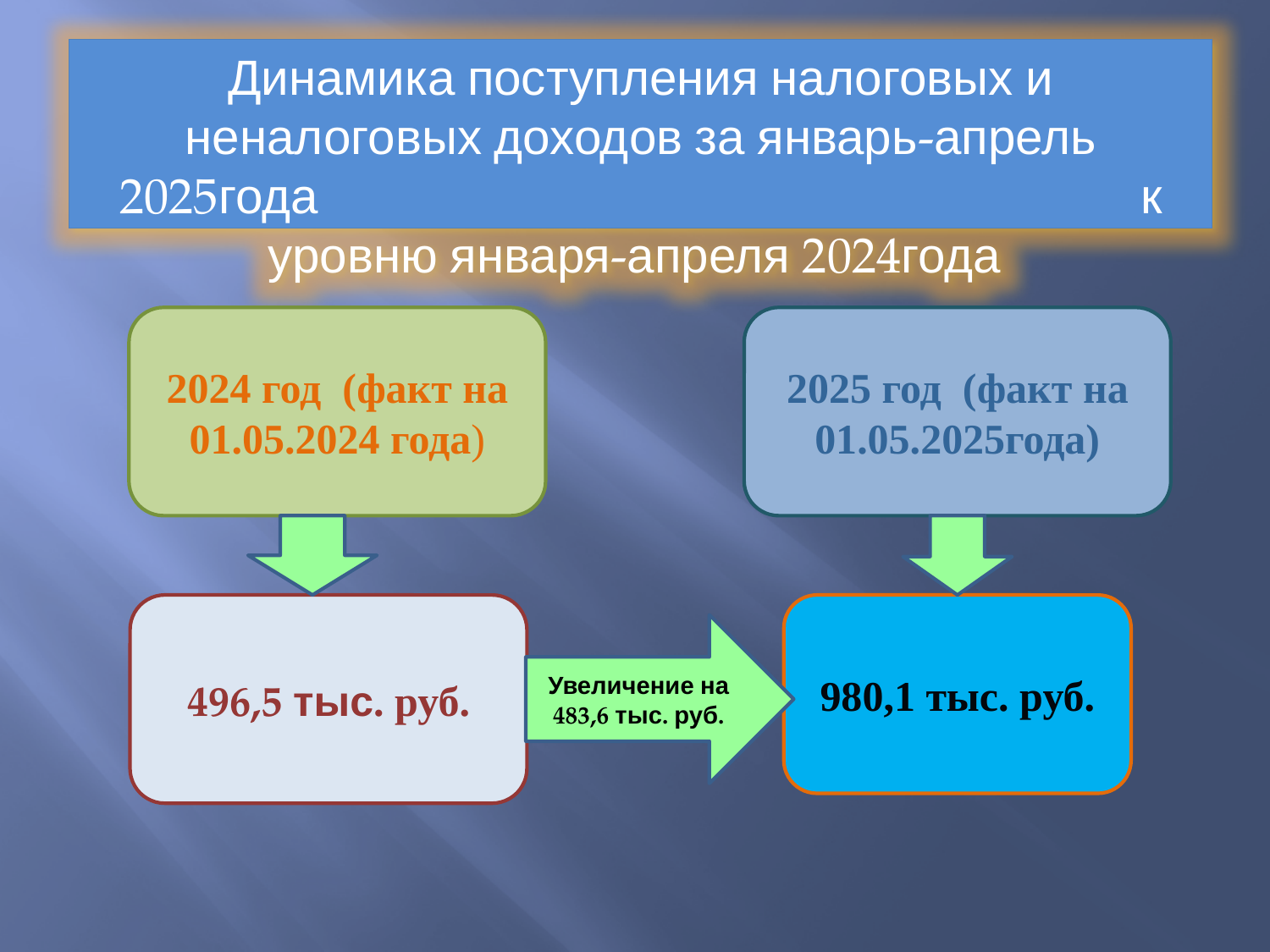

Динамика поступления налоговых и неналоговых доходов за январь-апрель 2025года                                                                   к уровню января-апреля 2024года
2024 год  (факт на 01.05.2024 года)
2025 год  (факт на 01.05.2025года)

980,1 тыс. руб.
496,5 тыс. руб.
Увеличение на 483,6 тыс. руб.